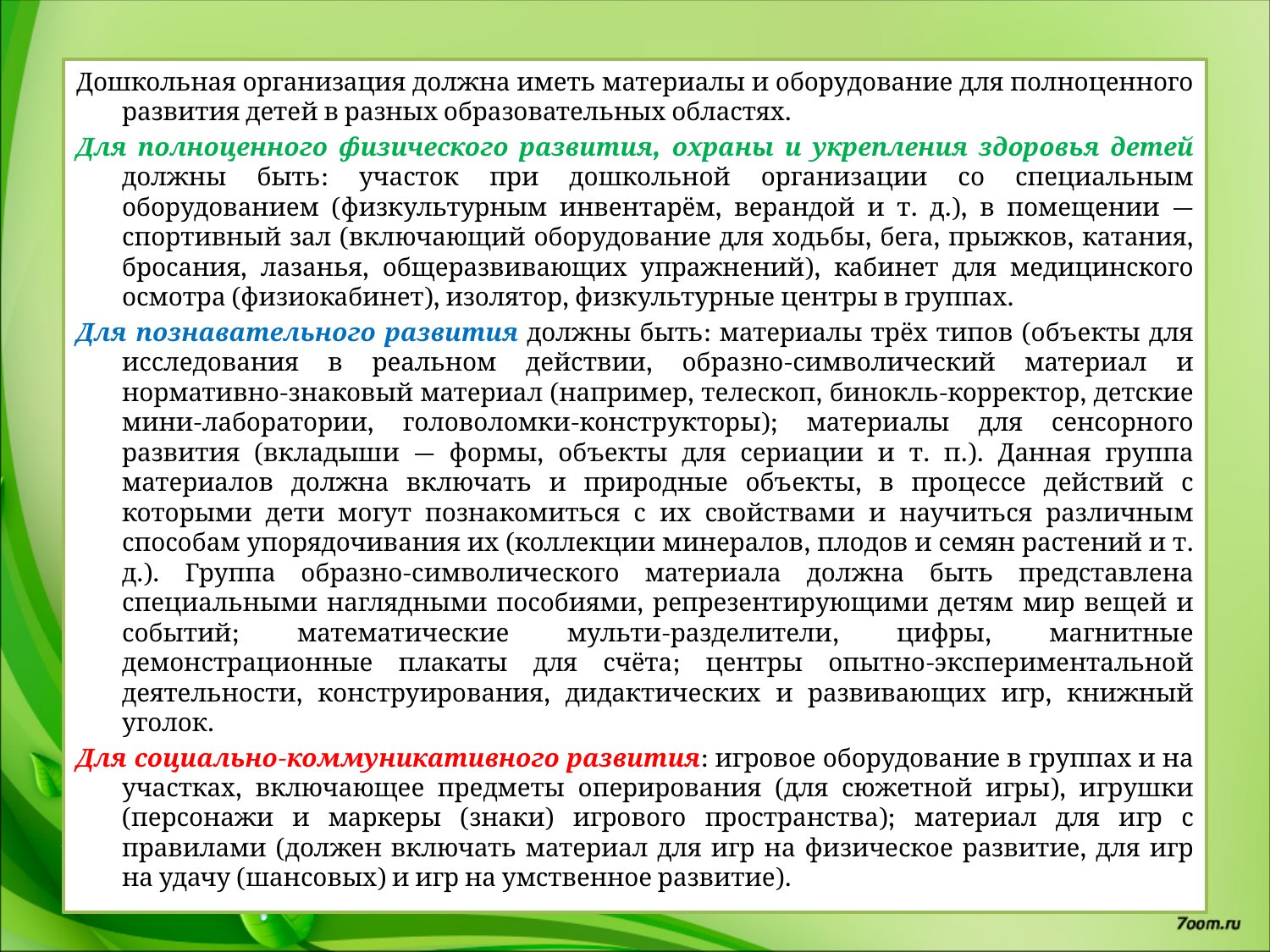

Дошкольная организация должна иметь материалы и оборудование для полноценного развития детей в разных образовательных областях.
Для полноценного физического развития, охраны и укрепления здоровья детей должны быть: участок при дошкольной организации со специальным оборудованием (физкультурным инвентарём, верандой и т. д.), в помещении — спортивный зал (включающий оборудование для ходьбы, бега, прыжков, катания, бросания, лазанья, общеразвивающих упражнений), кабинет для медицинского осмотра (физиокабинет), изолятор, физкультурные центры в группах.
Для познавательного развития должны быть: материалы трёх типов (объекты для исследования в реальном действии, образно-символический материал и нормативно-знаковый материал (например, телескоп, бинокль-корректор, детские мини-лаборатории, головоломки-конструкторы); материалы для сенсорного развития (вкладыши — формы, объекты для сериации и т. п.). Данная группа материалов должна включать и природные объекты, в процессе действий с которыми дети могут познакомиться с их свойствами и научиться различным способам упорядочивания их (коллекции минералов, плодов и семян растений и т. д.). Группа образно-символического материала должна быть представлена специальными наглядными пособиями, репрезентирующими детям мир вещей и событий; математические мульти-разделители, цифры, магнитные демонстрационные плакаты для счёта; центры опытно-экспериментальной деятельности, конструирования, дидактических и развивающих игр, книжный уголок.
Для социально-коммуникативного развития: игровое оборудование в группах и на участках, включающее предметы оперирования (для сюжетной игры), игрушки (персонажи и маркеры (знаки) игрового пространства); материал для игр с правилами (должен включать материал для игр на физическое развитие, для игр на удачу (шансовых) и игр на умственное развитие).